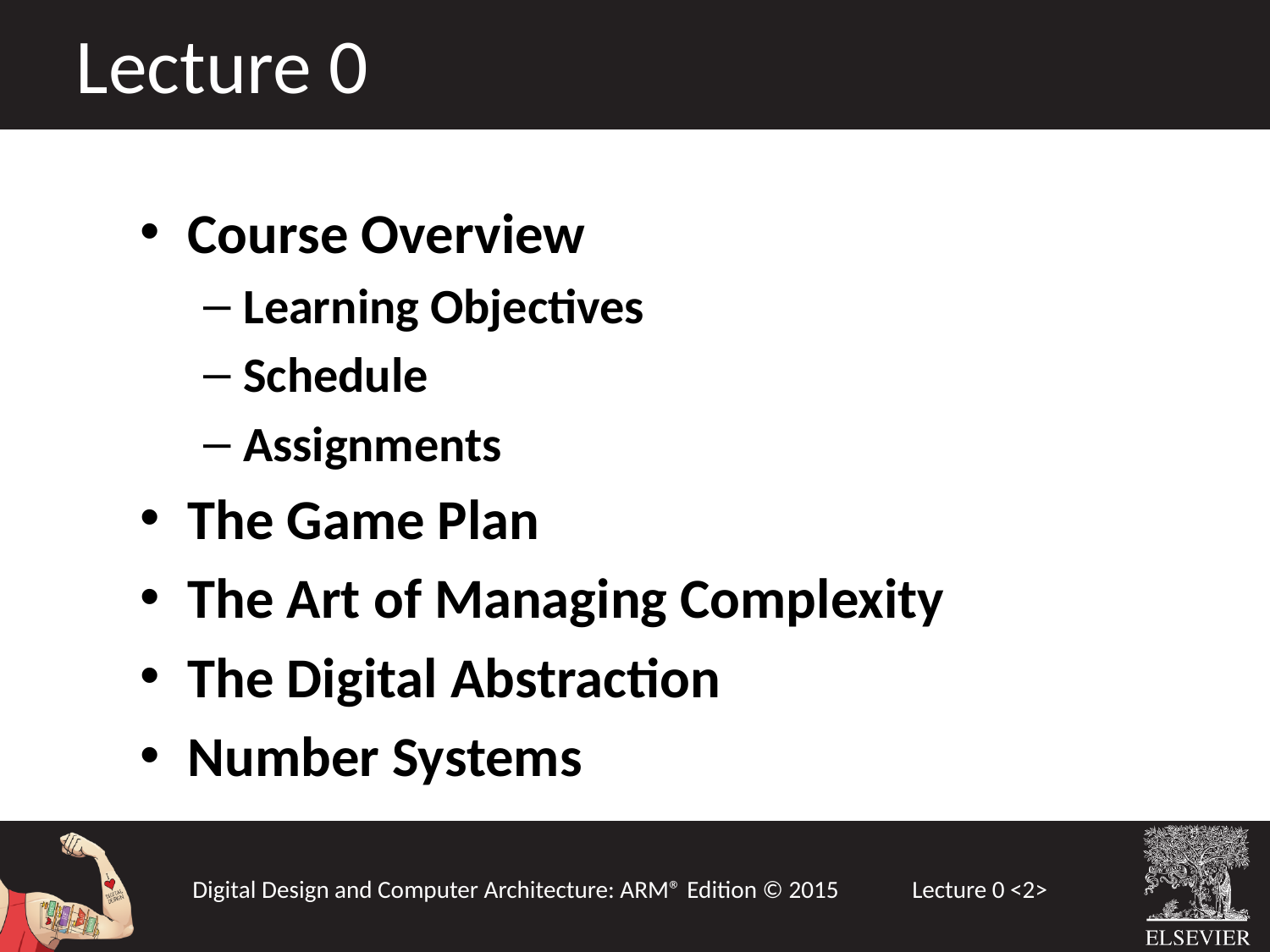

Lecture 0
Course Overview
Learning Objectives
Schedule
Assignments
The Game Plan
The Art of Managing Complexity
The Digital Abstraction
Number Systems